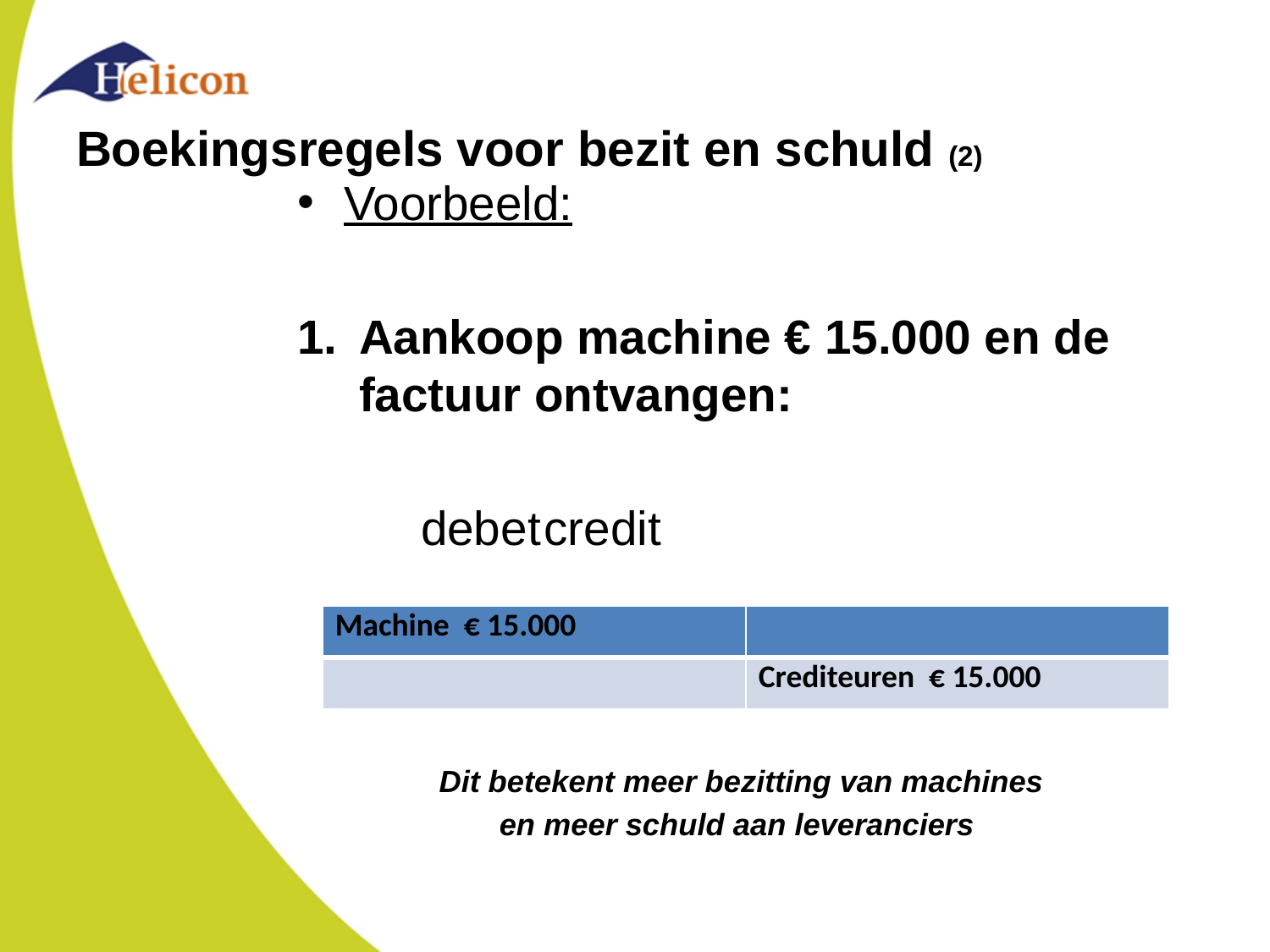

# Boekingsregels voor bezit en schuld (2)
Voorbeeld:

Aankoop machine € 15.000 en de factuur ontvangen:

	debet				credit

Dit betekent meer bezitting van machines
en meer schuld aan leveranciers
| Machine € 15.000 |  |
| --- | --- |
|  | Crediteuren € 15.000 |